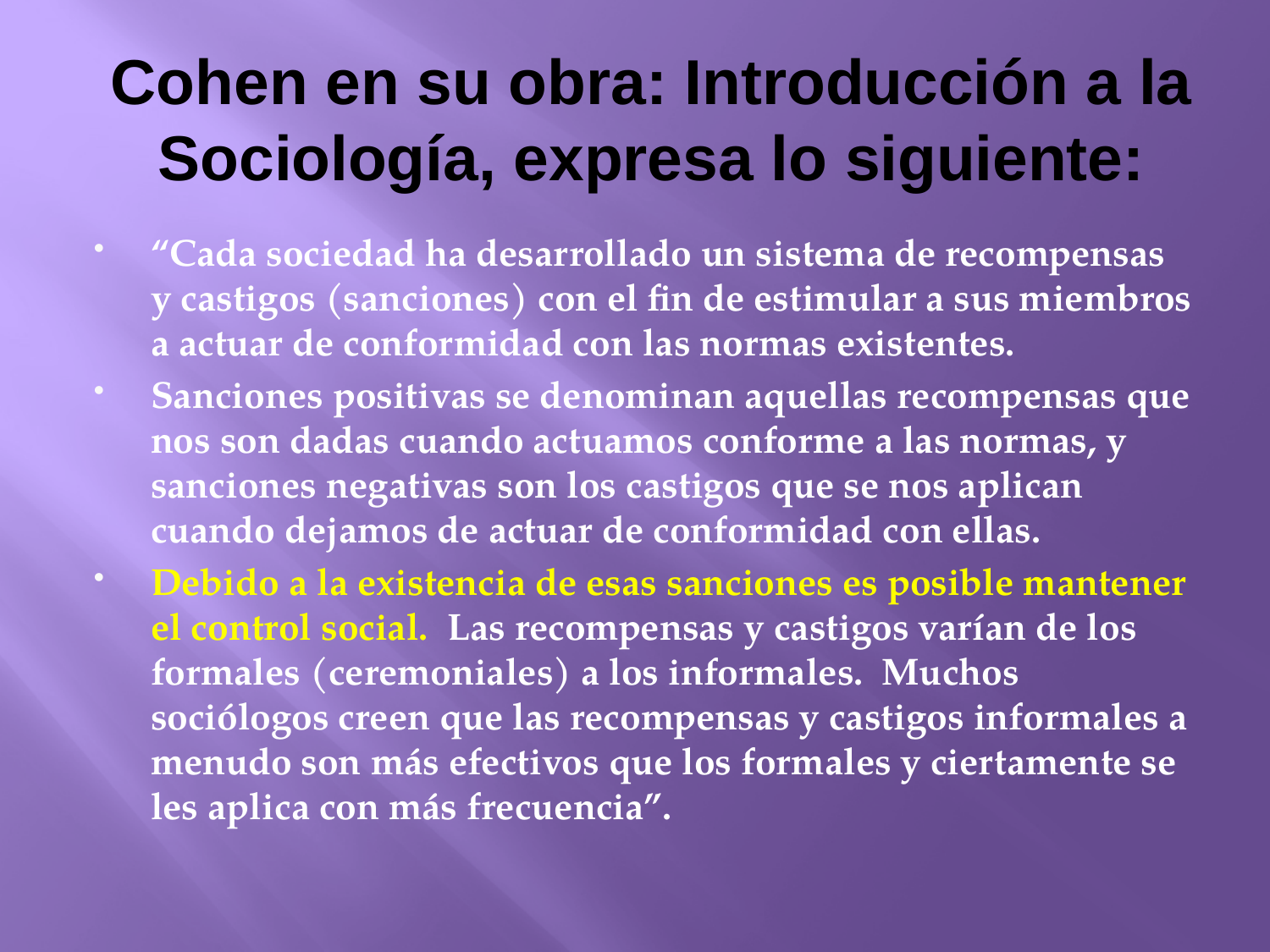

# Cohen en su obra: Introducción a la Sociología, expresa lo siguiente:
“Cada sociedad ha desarrollado un sistema de recompensas y castigos (sanciones) con el fin de estimular a sus miembros a actuar de conformidad con las normas existentes.
Sanciones positivas se denominan aquellas recompensas que nos son dadas cuando actuamos conforme a las normas, y sanciones negativas son los castigos que se nos aplican cuando dejamos de actuar de conformidad con ellas.
Debido a la existencia de esas sanciones es posible mantener el control social.  Las recompensas y castigos varían de los formales (ceremoniales) a los informales.  Muchos sociólogos creen que las recompensas y castigos informales a menudo son más efectivos que los formales y ciertamente se les aplica con más frecuencia”.